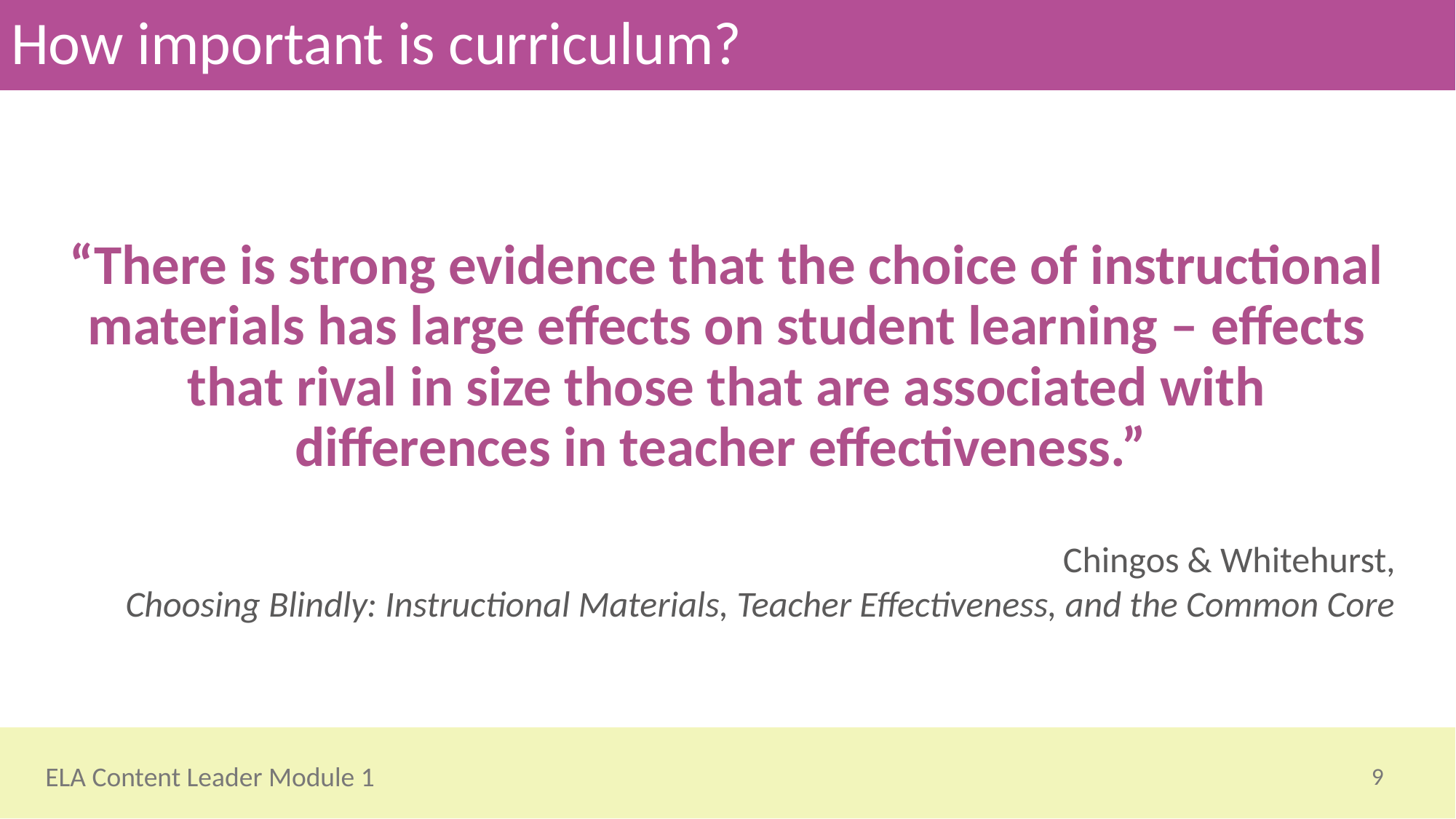

# How important is curriculum?
“There is strong evidence that the choice of instructional materials has large effects on student learning – effects that rival in size those that are associated with differences in teacher effectiveness.”

Chingos & Whitehurst,
Choosing Blindly: Instructional Materials, Teacher Effectiveness, and the Common Core
9